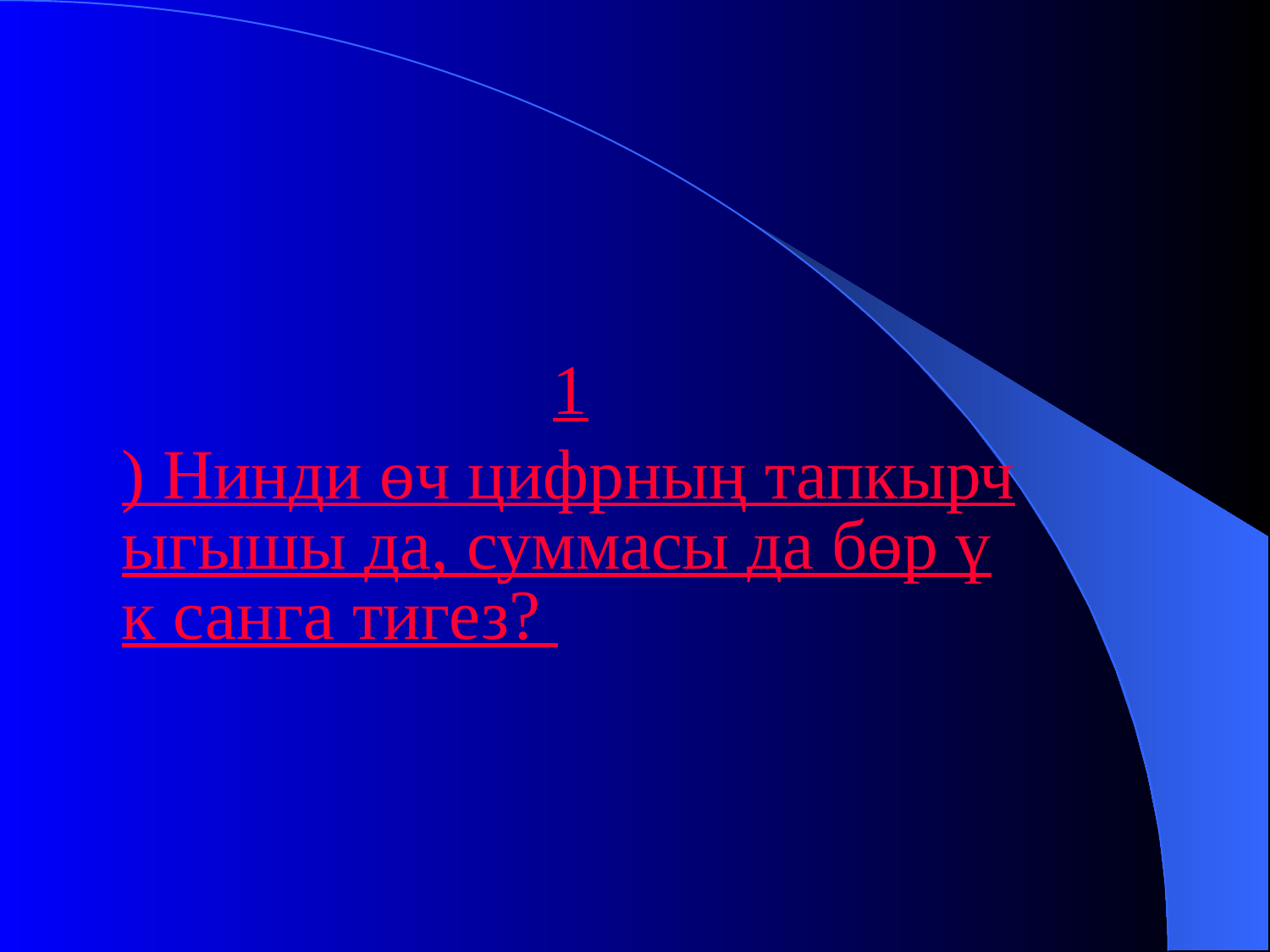

1) Нинди өч цифрның тапкырчыгышы да, суммасы да бөр үк санга тигез?